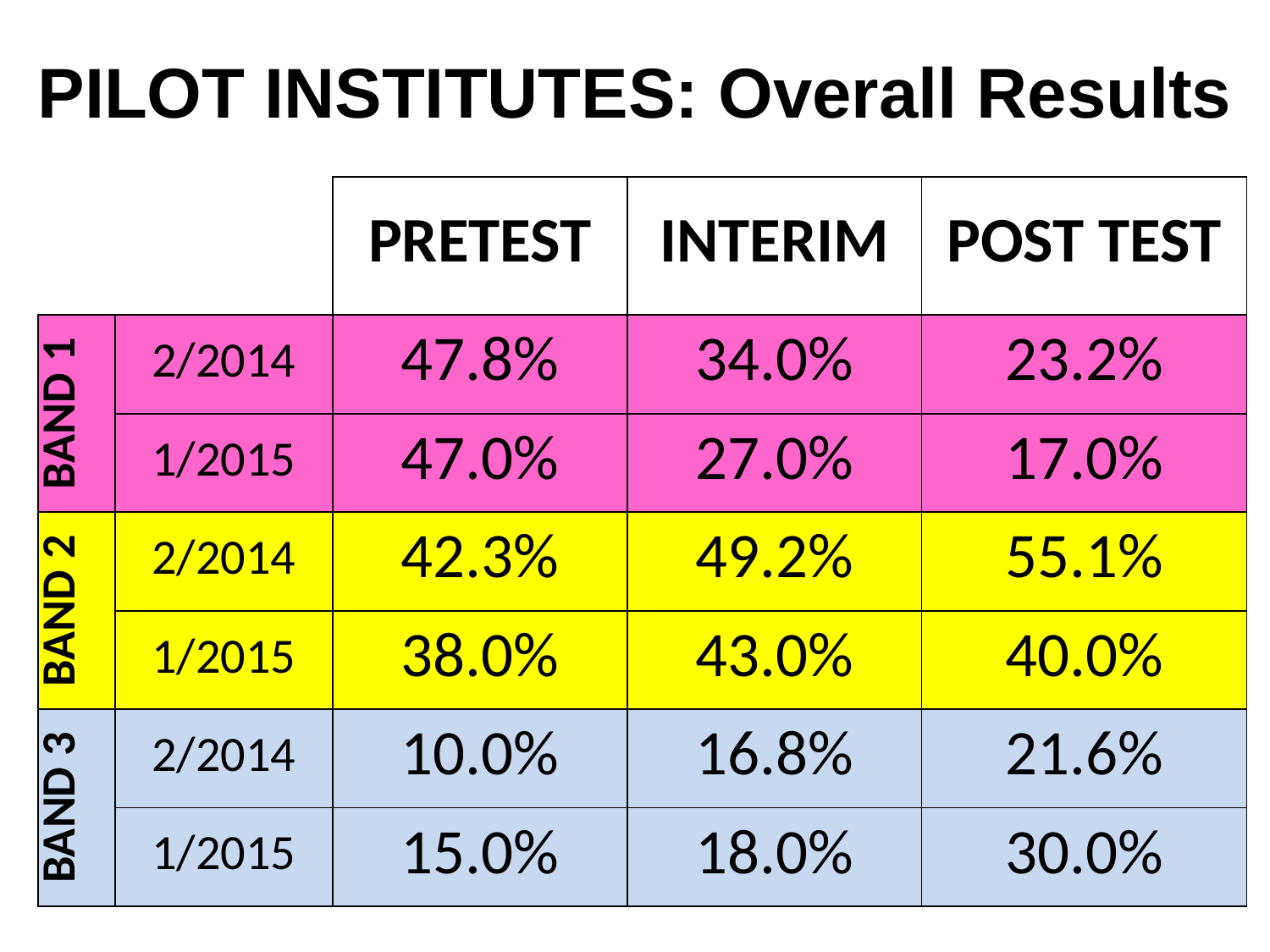

# PILOT INSTITUTES: Overall Results
|  |  | PRETEST | INTERIM | POST TEST |
| --- | --- | --- | --- | --- |
| BAND 1 | 2/2014 | 47.8% | 34.0% | 23.2% |
|  | 1/2015 | 47.0% | 27.0% | 17.0% |
| BAND 2 | 2/2014 | 42.3% | 49.2% | 55.1% |
|  | 1/2015 | 38.0% | 43.0% | 40.0% |
| BAND 3 | 2/2014 | 10.0% | 16.8% | 21.6% |
|  | 1/2015 | 15.0% | 18.0% | 30.0% |